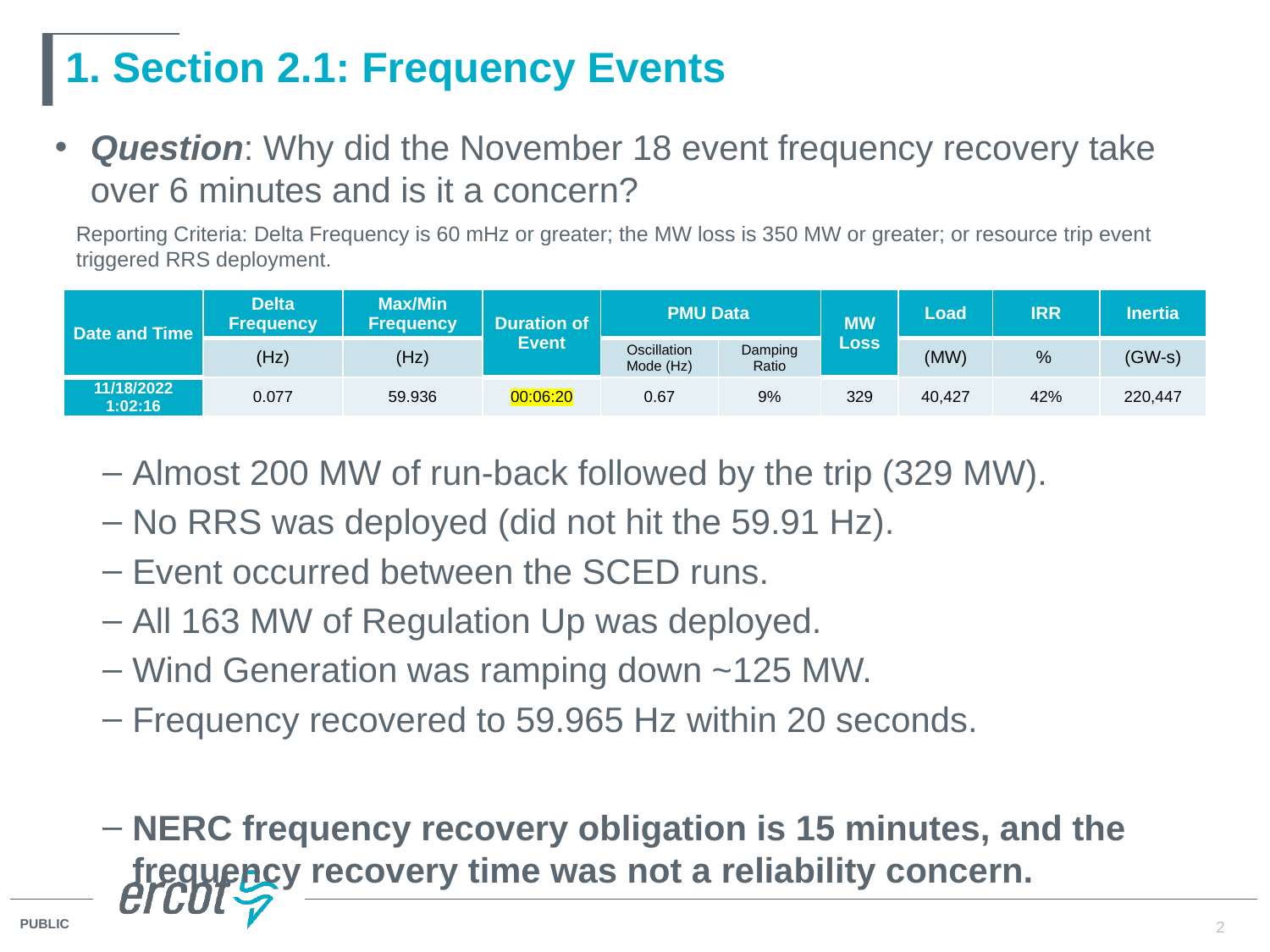

# 1. Section 2.1: Frequency Events
Question: Why did the November 18 event frequency recovery take over 6 minutes and is it a concern?

Almost 200 MW of run-back followed by the trip (329 MW).
No RRS was deployed (did not hit the 59.91 Hz).
Event occurred between the SCED runs.
All 163 MW of Regulation Up was deployed.
Wind Generation was ramping down ~125 MW.
Frequency recovered to 59.965 Hz within 20 seconds.

NERC frequency recovery obligation is 15 minutes, and the frequency recovery time was not a reliability concern.

Reporting Criteria: Delta Frequency is 60 mHz or greater; the MW loss is 350 MW or greater; or resource trip event triggered RRS deployment.
| Date and Time | Delta Frequency | Max/Min Frequency | Duration of Event | PMU Data |  | MW Loss | Load | IRR | Inertia |
| --- | --- | --- | --- | --- | --- | --- | --- | --- | --- |
|  | (Hz) | (Hz) |  | Oscillation Mode (Hz) | Damping Ratio |  | (MW) | % | (GW-s) |
| 11/18/2022 1:02:16 | 0.077 | 59.936 | 00:06:20 | 0.67 | 9% | 329 | 40,427 | 42% | 220,447 |
2